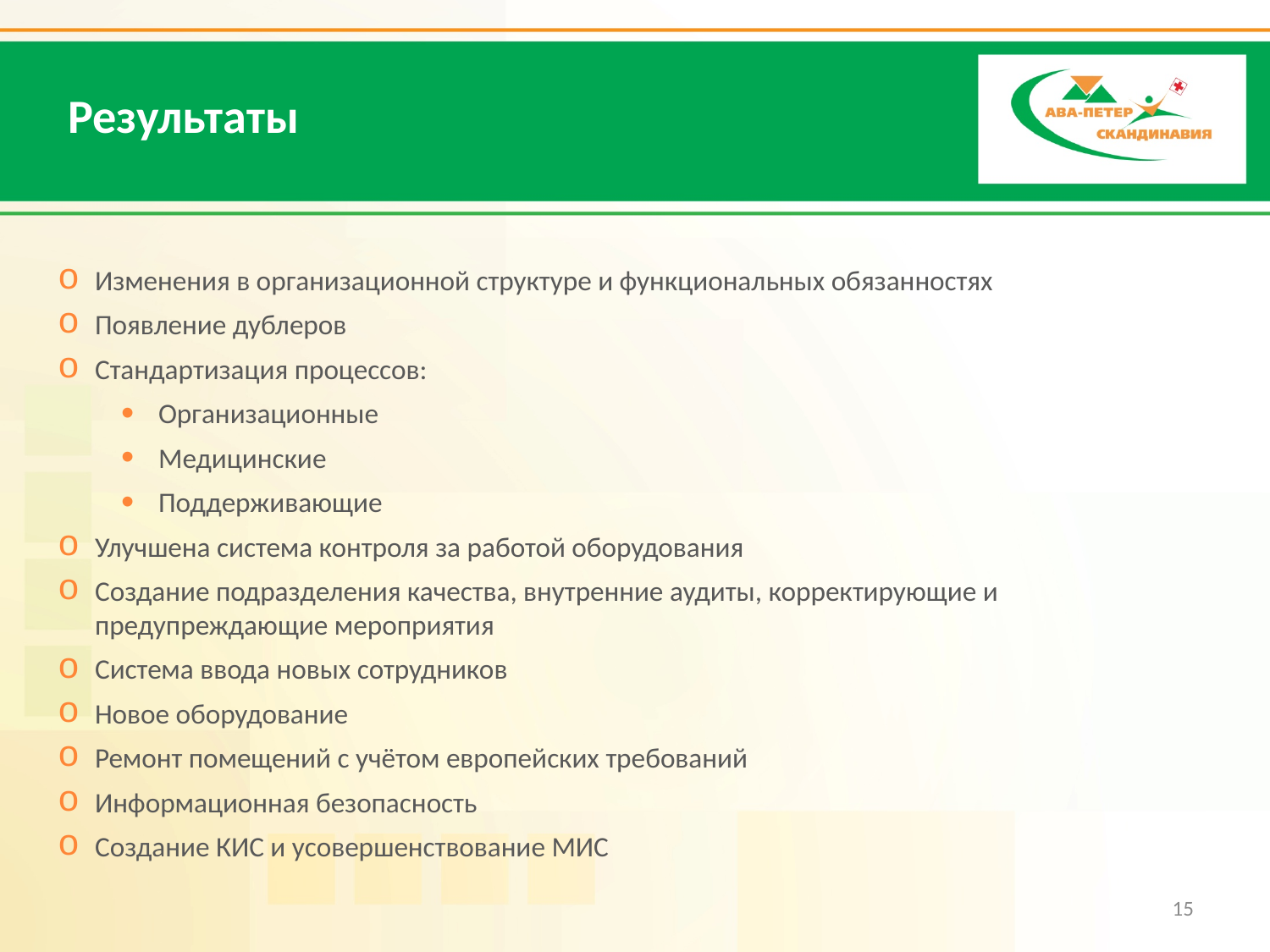

# Результаты
Изменения в организационной структуре и функциональных обязанностях
Появление дублеров
Стандартизация процессов:
Организационные
Медицинские
Поддерживающие
Улучшена система контроля за работой оборудования
Создание подразделения качества, внутренние аудиты, корректирующие и предупреждающие мероприятия
Система ввода новых сотрудников
Новое оборудование
Ремонт помещений с учётом европейских требований
Информационная безопасность
Создание КИС и усовершенствование МИС

15